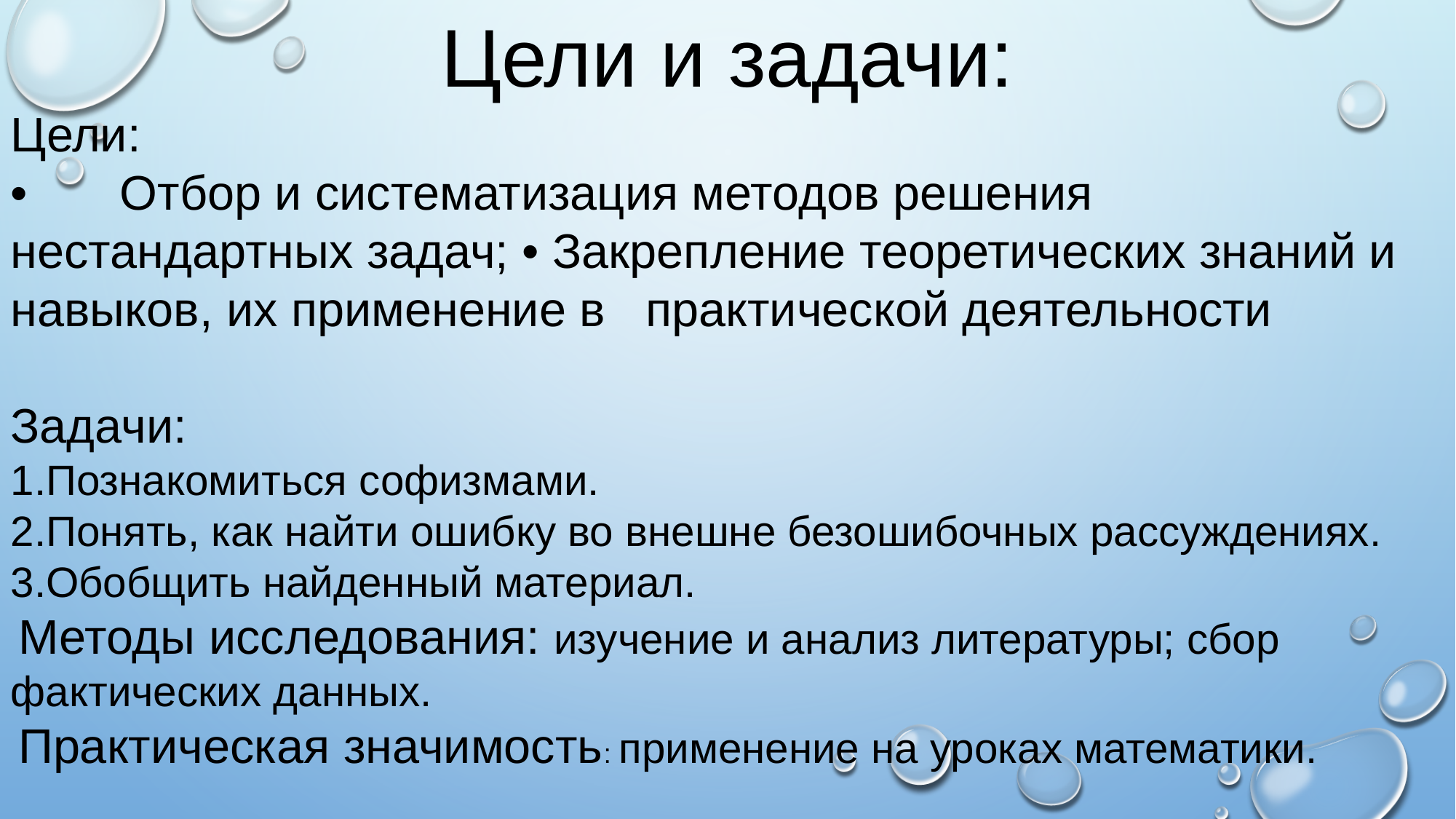

Цели и задачи:
Цели:
•	Отбор и систематизация методов решения нестандартных задач; • Закрепление теоретических знаний и навыков, их применение в   практической деятельности

Задачи:
1.Познакомиться софизмами.
2.Понять, как найти ошибку во внешне безошибочных рассуждениях.
3.Обобщить найденный материал.
 Методы исследования: изучение и анализ литературы; сбор фактических данных.
 Практическая значимость: применение на уроках математики.